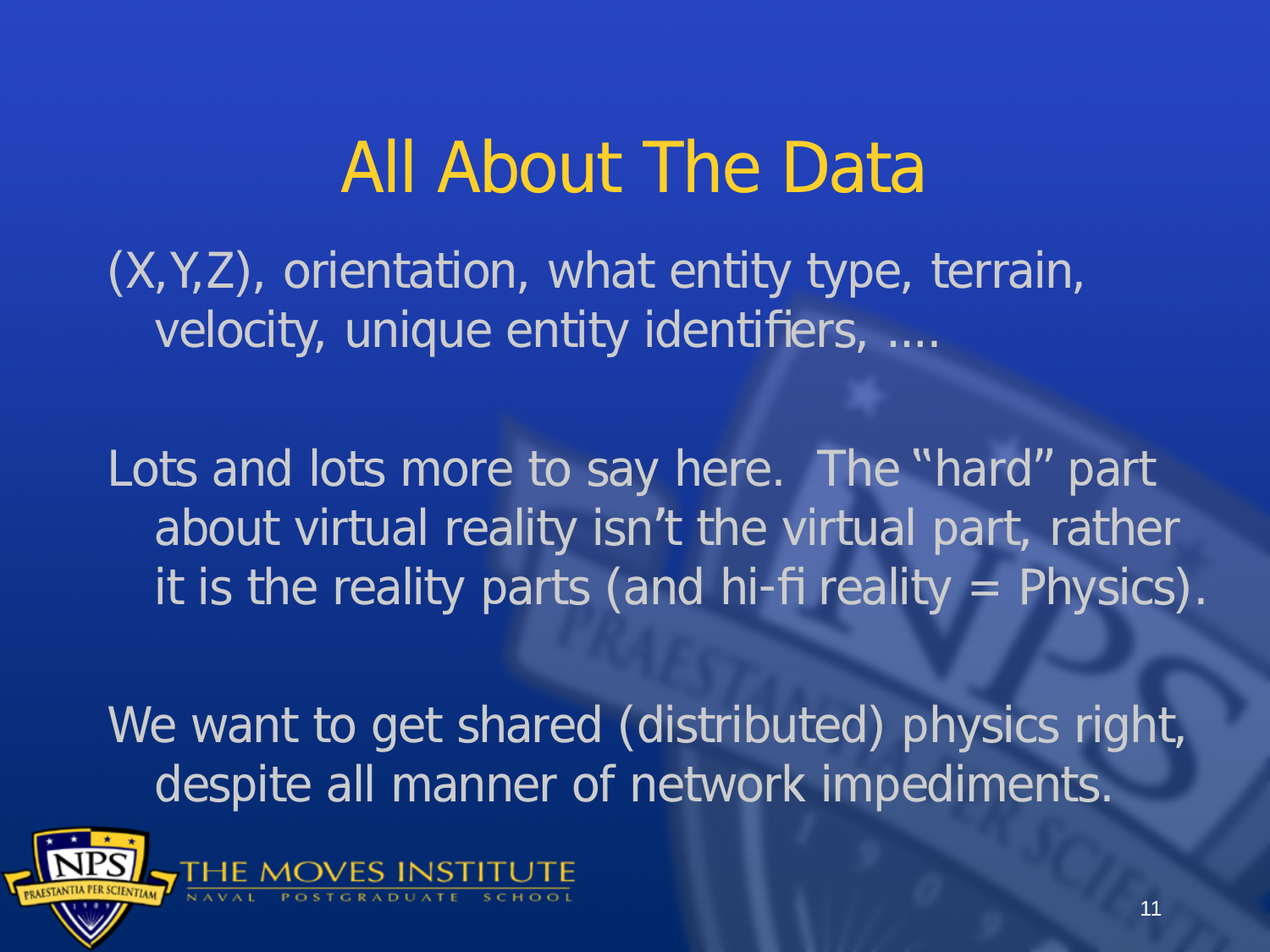

# All About The Data
(X,Y,Z), orientation, what entity type, terrain, velocity, unique entity identifiers, ….

Lots and lots more to say here.  The “hard” part about virtual reality isn’t the virtual part, rather it is the reality parts (and hi-fi reality = Physics).

We want to get shared (distributed) physics right, despite all manner of network impediments.

11